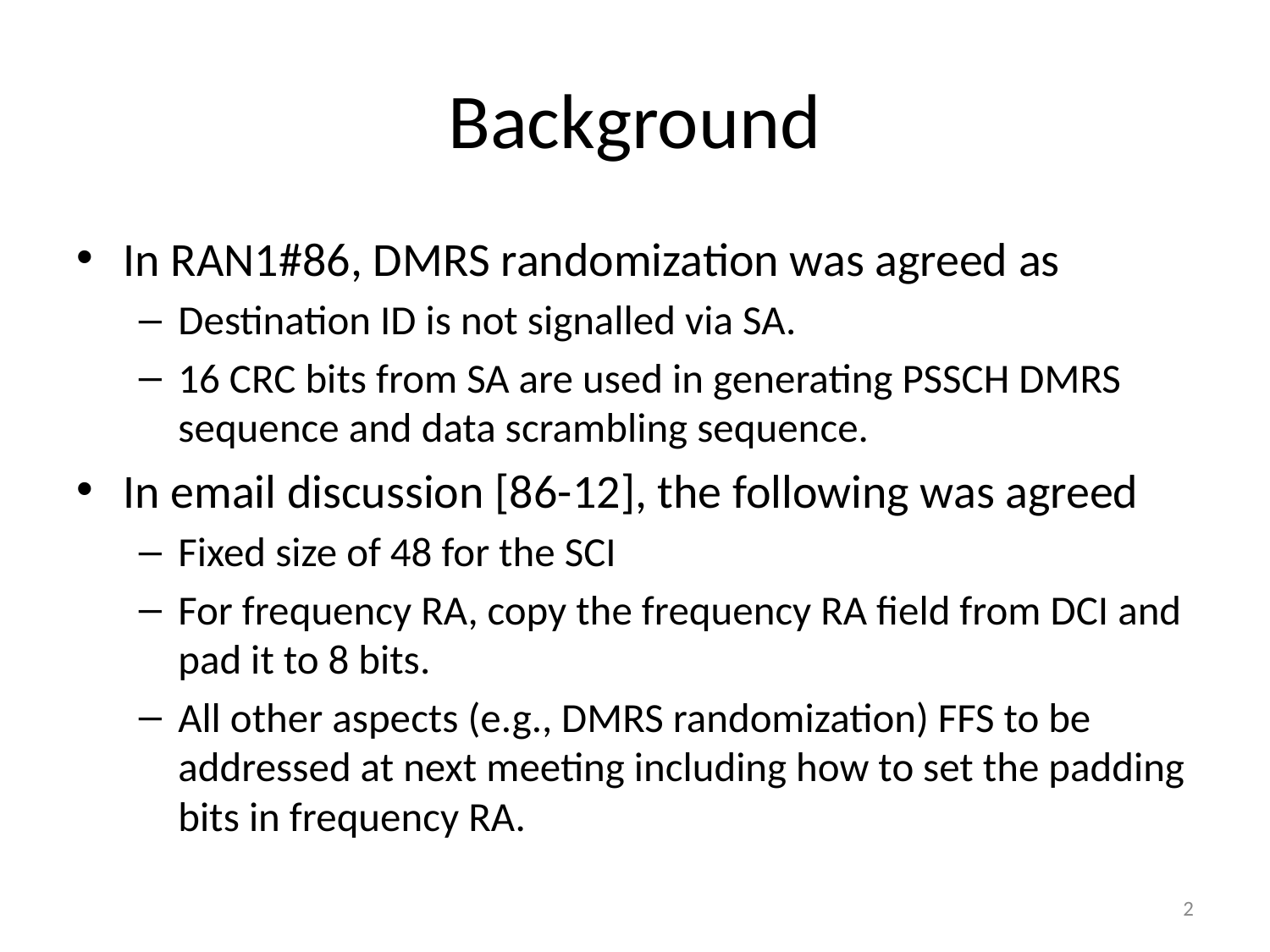

# Background
In RAN1#86, DMRS randomization was agreed as
Destination ID is not signalled via SA.
16 CRC bits from SA are used in generating PSSCH DMRS sequence and data scrambling sequence.
In email discussion [86-12], the following was agreed
Fixed size of 48 for the SCI
For frequency RA, copy the frequency RA field from DCI and pad it to 8 bits.
All other aspects (e.g., DMRS randomization) FFS to be addressed at next meeting including how to set the padding bits in frequency RA.

2